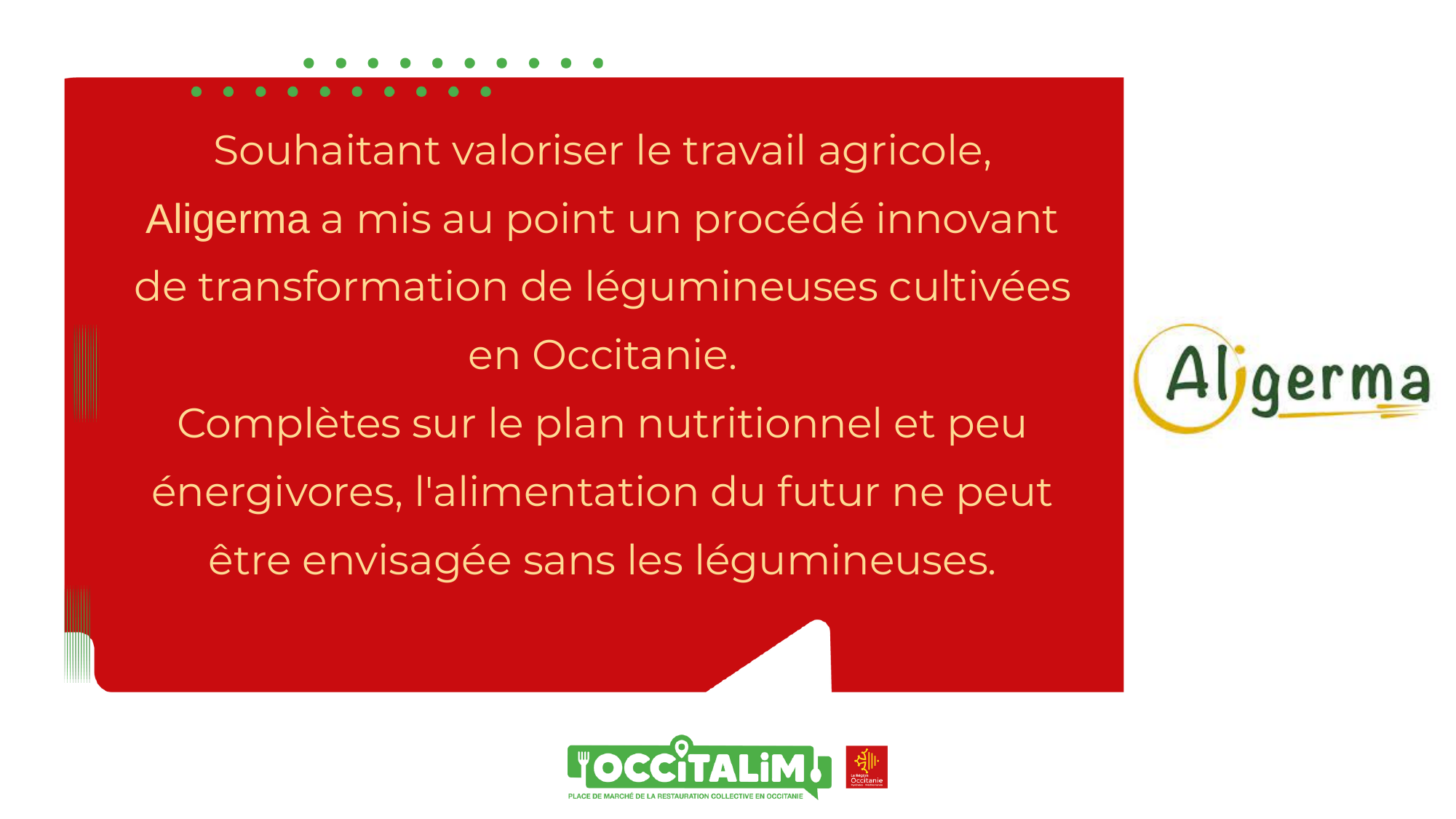

Souhaitant valoriser le travail agricole, Aligerma a mis au point un procédé innovant de transformation de légumineuses cultivées en Occitanie.
Complètes sur le plan nutritionnel et peu énergivores, l'alimentation du futur ne peut être envisagée sans les légumineuses.